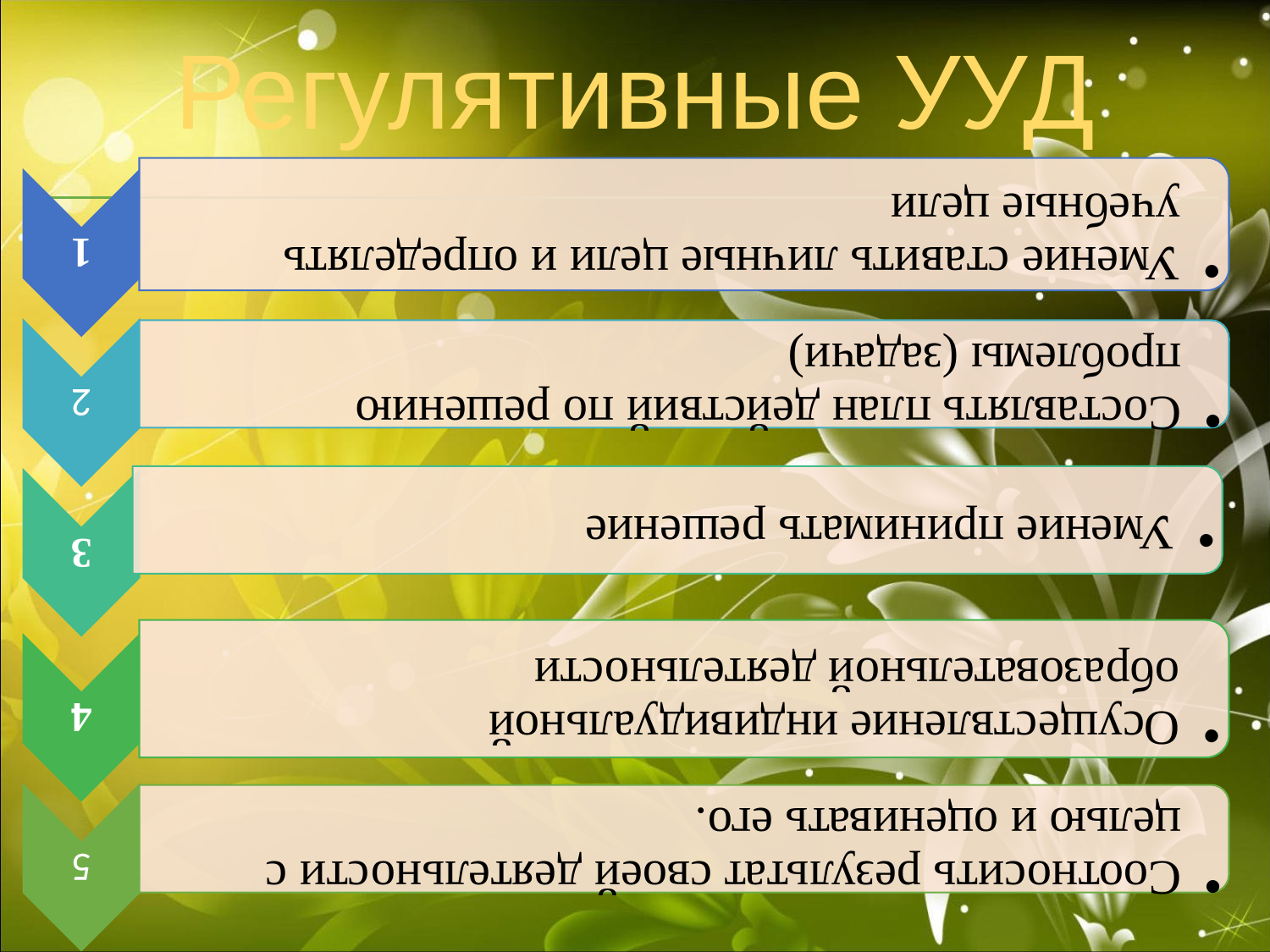

Регулятивные УУД
1
Умение ставить личные цели и определять учебные цели
2
Составлять план действий по решению проблемы (задачи)
3
Умение принимать решение
4
Осуществление индивидуальной образовательной деятельности
5
Соотносить результат своей деятельности с целью и оценивать его.